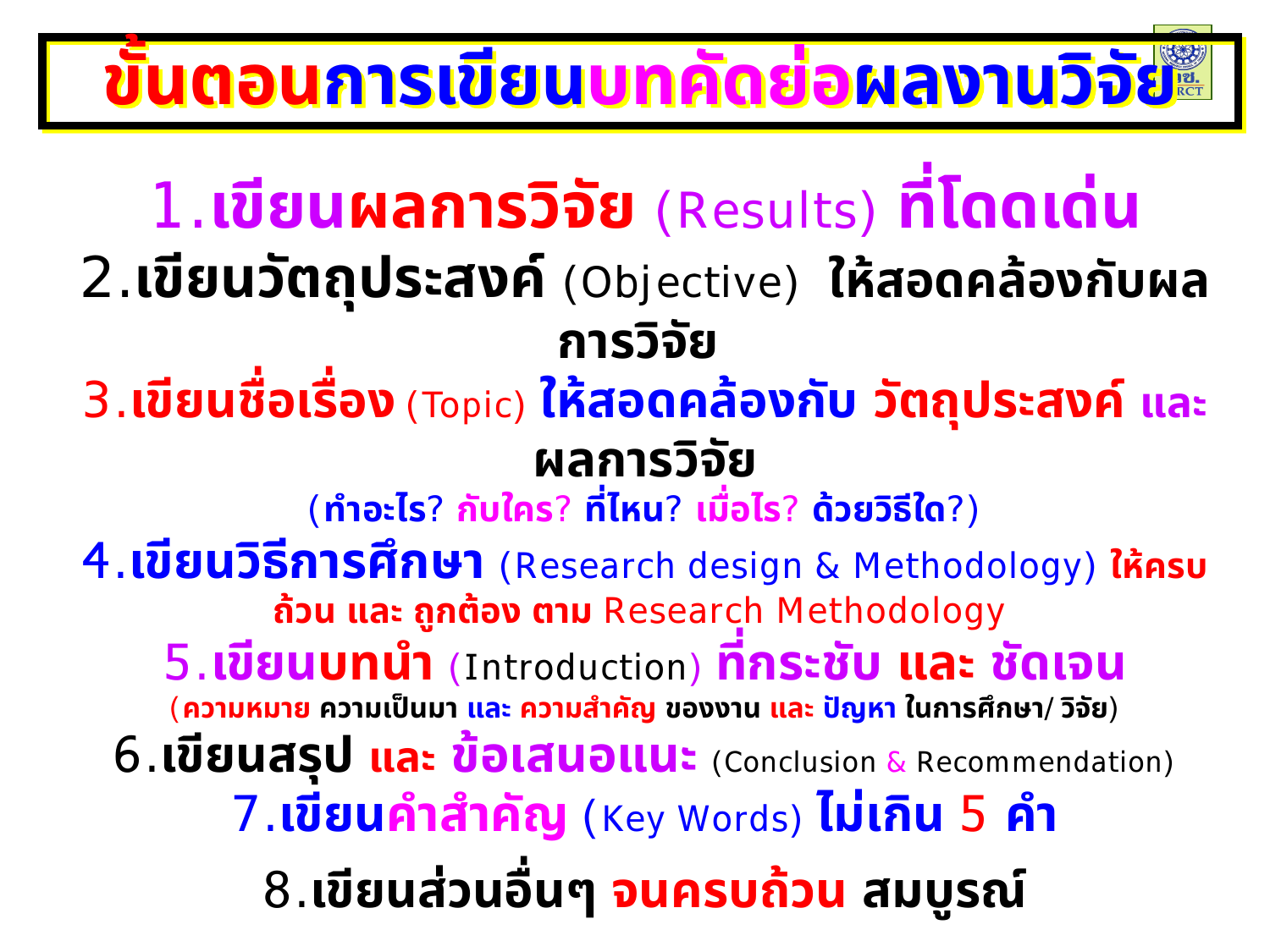

ขั้นตอนการเขียนบทคัดย่อผลงานวิจัย
1.เขียนผลการวิจัย (Results) ที่โดดเด่น
2.เขียนวัตถุประสงค์ (Objective)  ให้สอดคล้องกับผลการวิจัย
3.เขียนชื่อเรื่อง (Topic) ให้สอดคล้องกับ วัตถุประสงค์ และ ผลการวิจัย
(ทำอะไร? กับใคร? ที่ไหน? เมื่อไร? ด้วยวิธีใด?)
4.เขียนวิธีการศึกษา (Research design & Methodology) ให้ครบถ้วน และ ถูกต้อง ตาม Research Methodology
5.เขียนบทนำ (Introduction) ที่กระชับ และ ชัดเจน
(ความหมาย ความเป็นมา และ ความสำคัญ ของงาน และ ปัญหา ในการศึกษา/วิจัย)
6.เขียนสรุป และ ข้อเสนอแนะ (Conclusion & Recommendation)
7.เขียนคำสำคัญ (Key Words) ไม่เกิน 5 คำ

8.เขียนส่วนอื่นๆ จนครบถ้วน สมบูรณ์